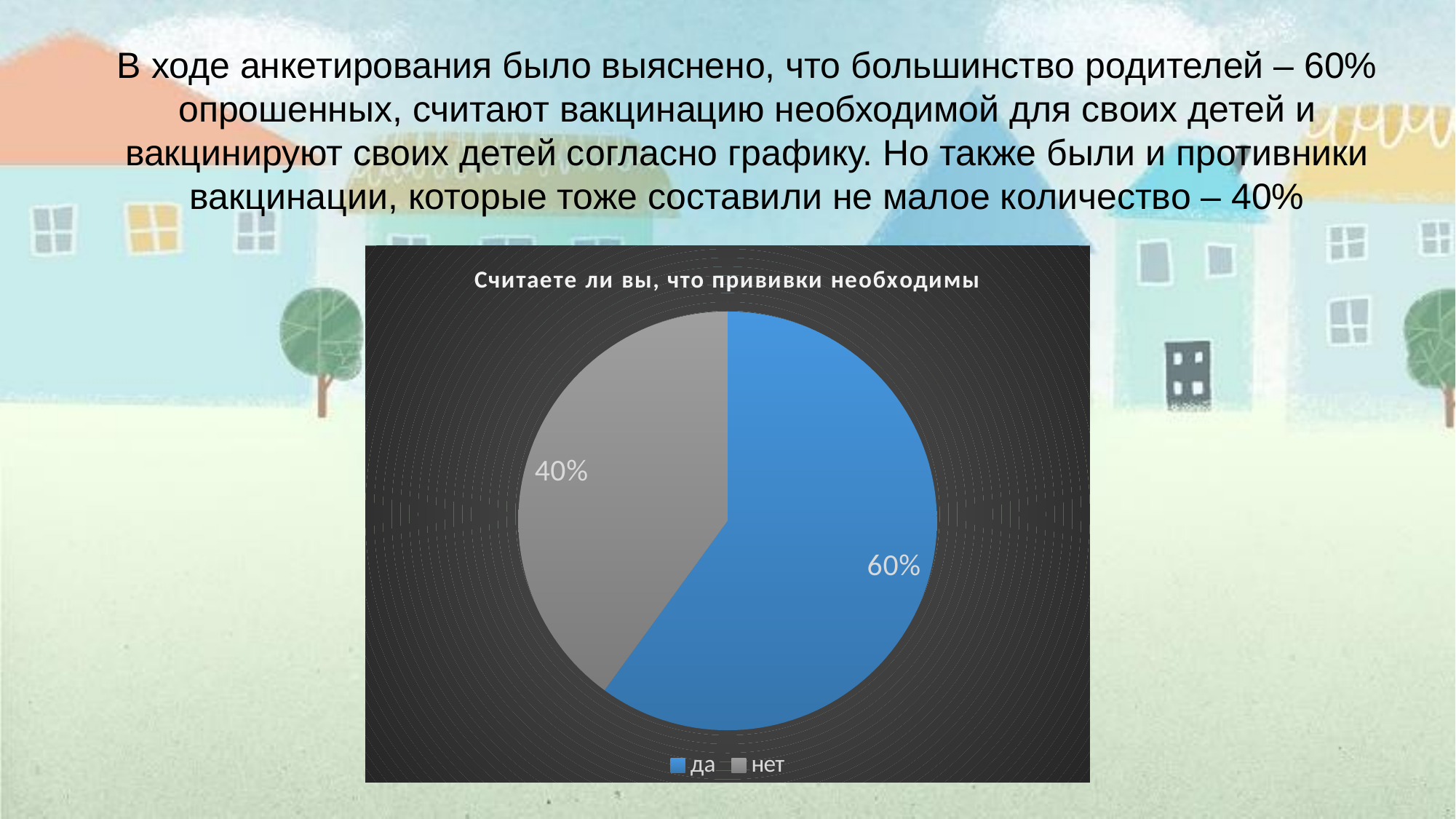

В ходе анкетирования было выяснено, что большинство родителей – 60% опрошенных, считают вакцинацию необходимой для своих детей и вакцинируют своих детей согласно графику. Но также были и противники вакцинации, которые тоже составили не малое количество – 40%

### Chart: Считаете ли вы, что прививки необходимы

| Category |  |
|---|---|
| да | 6.0 |
| нет | 4.0 |